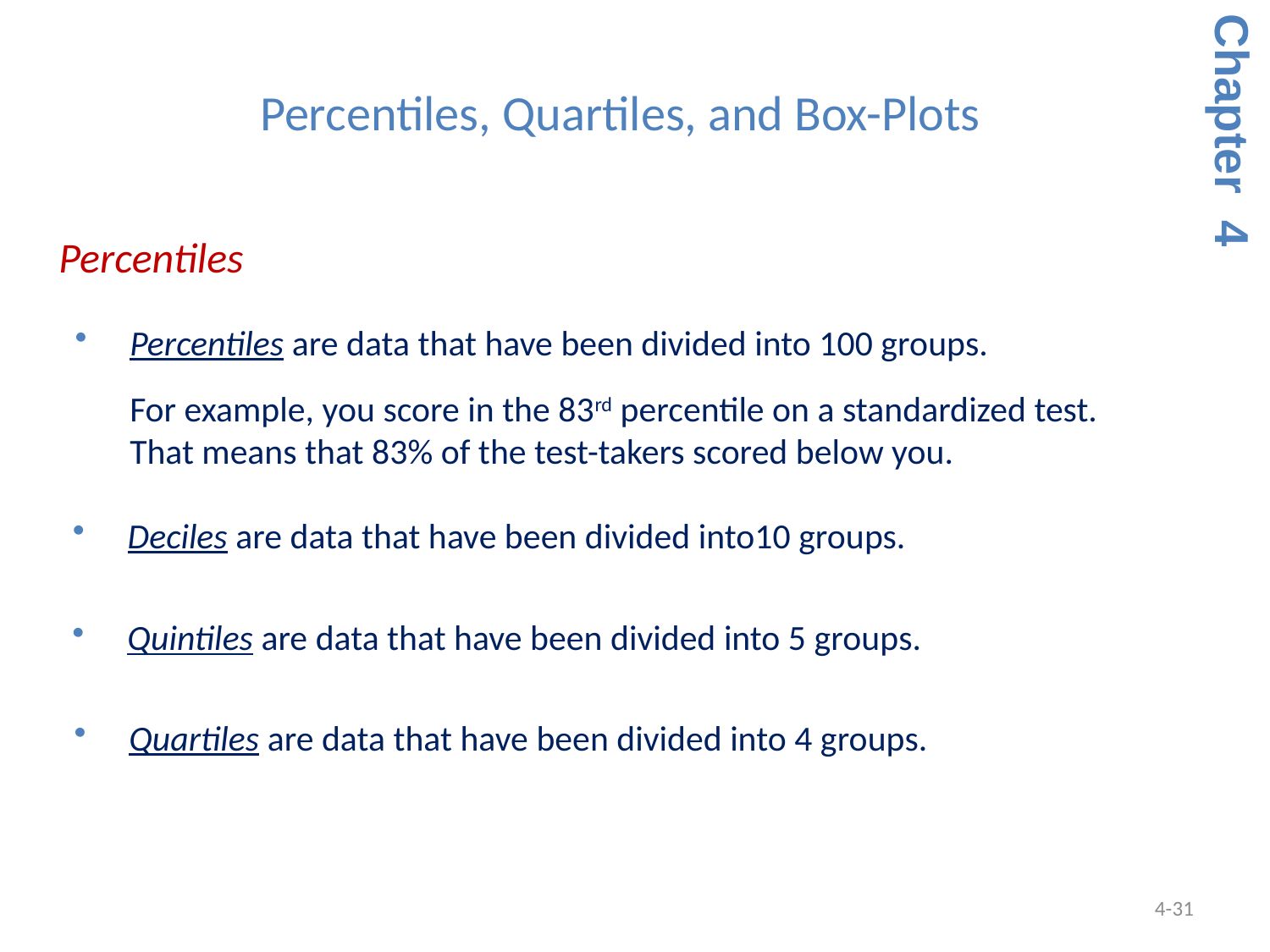

Percentiles, Quartiles, and Box-Plots
Chapter  4
 Percentiles
Percentiles are data that have been divided into 100 groups.
For example, you score in the 83rd percentile on a standardized test.  That means that 83% of the test-takers scored below you.
Deciles are data that have been divided into10 groups.
Quintiles are data that have been divided into 5 groups.
Quartiles are data that have been divided into 4 groups.
4-31